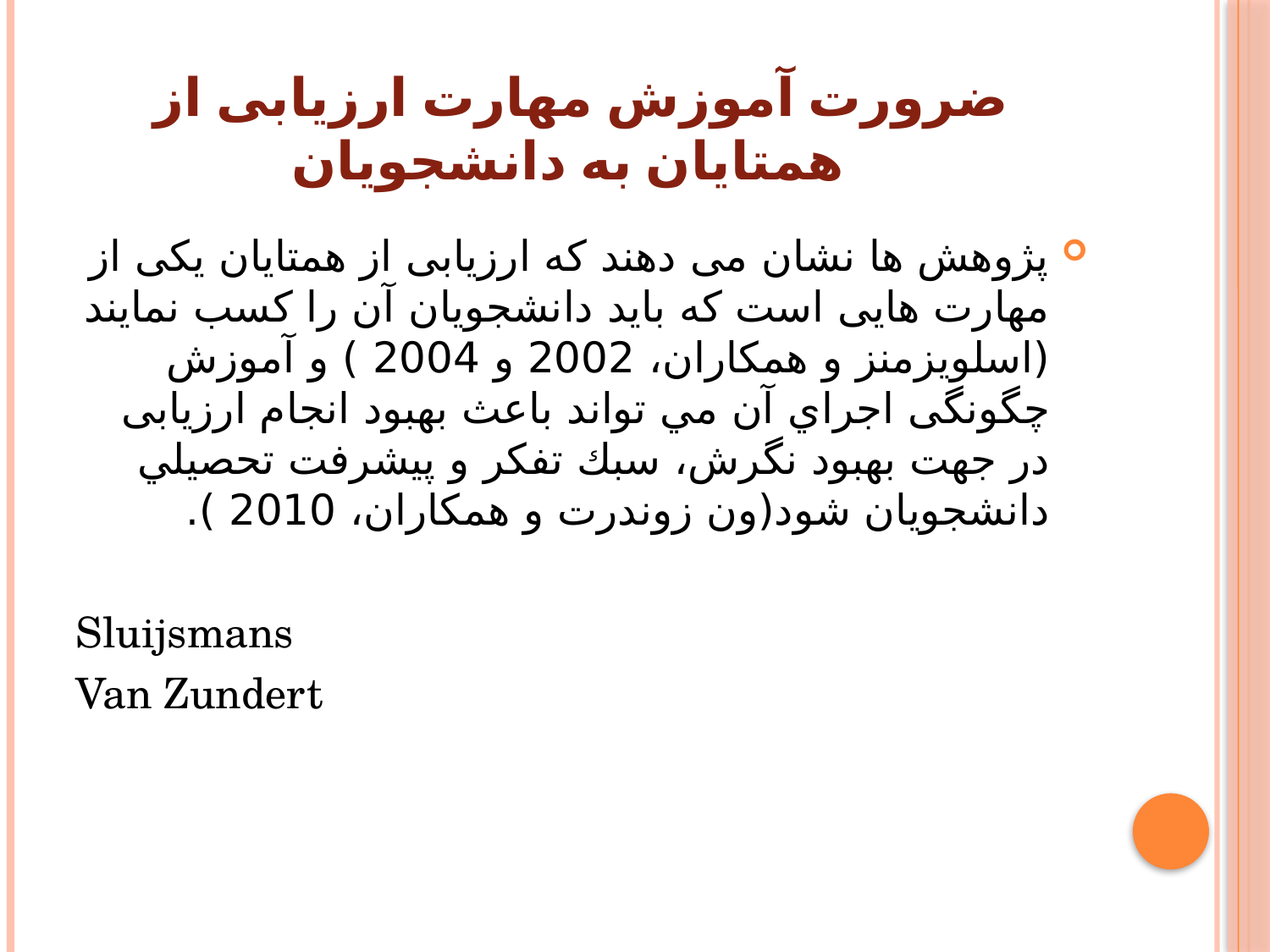

# ضرورت آموزش مهارت ارزیابی از همتایان به دانشجویان
پژوهش ها نشان می دهند که ارزیابی از همتایان یکی از مهارت هایی است که باید دانشجویان آن را کسب نمایند (اسلویزمنز و همکاران، 2002 و 2004 ) و آﻣﻮزش چگونگی اﺟﺮاي آن ﻣﻲ ﺗﻮاﻧﺪ ﺑﺎﻋﺚ ﺑﻬﺒﻮد اﻧﺠﺎم ارزیابی در ﺟﻬﺖ ﺑﻬﺒﻮد ﻧﮕﺮش، ﺳﺒﻚ ﺗﻔﻜﺮ و ﭘﻴﺸﺮﻓﺖ ﺗﺤﺼﻴﻠﻲ دانشجویان شود(ون زوندرت و همکاران، 2010 ).

Sluijsmans
Van Zundert